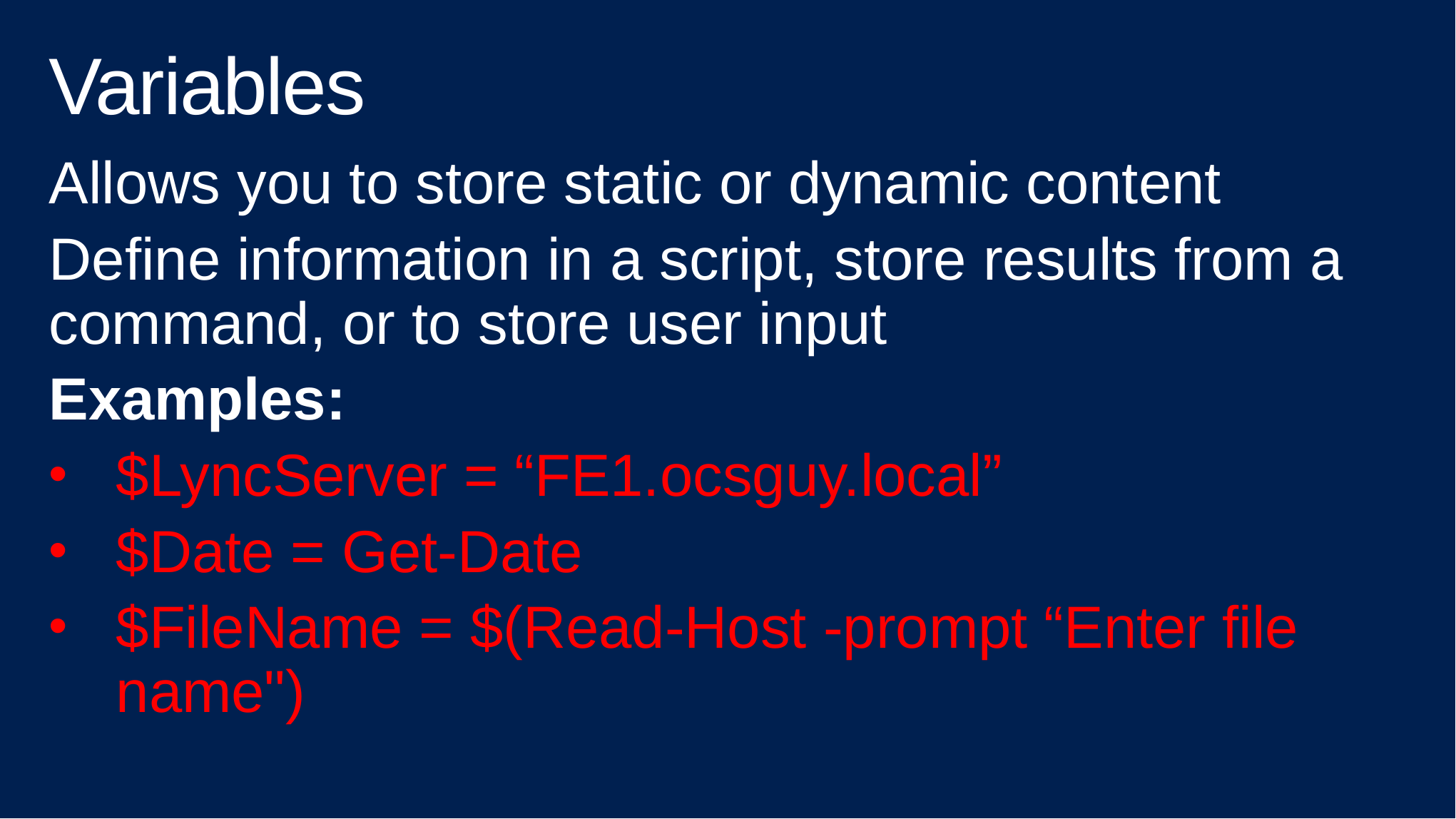

# Variables
Allows you to store static or dynamic content
Define information in a script, store results from a command, or to store user input
Examples:
$LyncServer = “FE1.ocsguy.local”
$Date = Get-Date
$FileName = $(Read-Host -prompt “Enter file name")